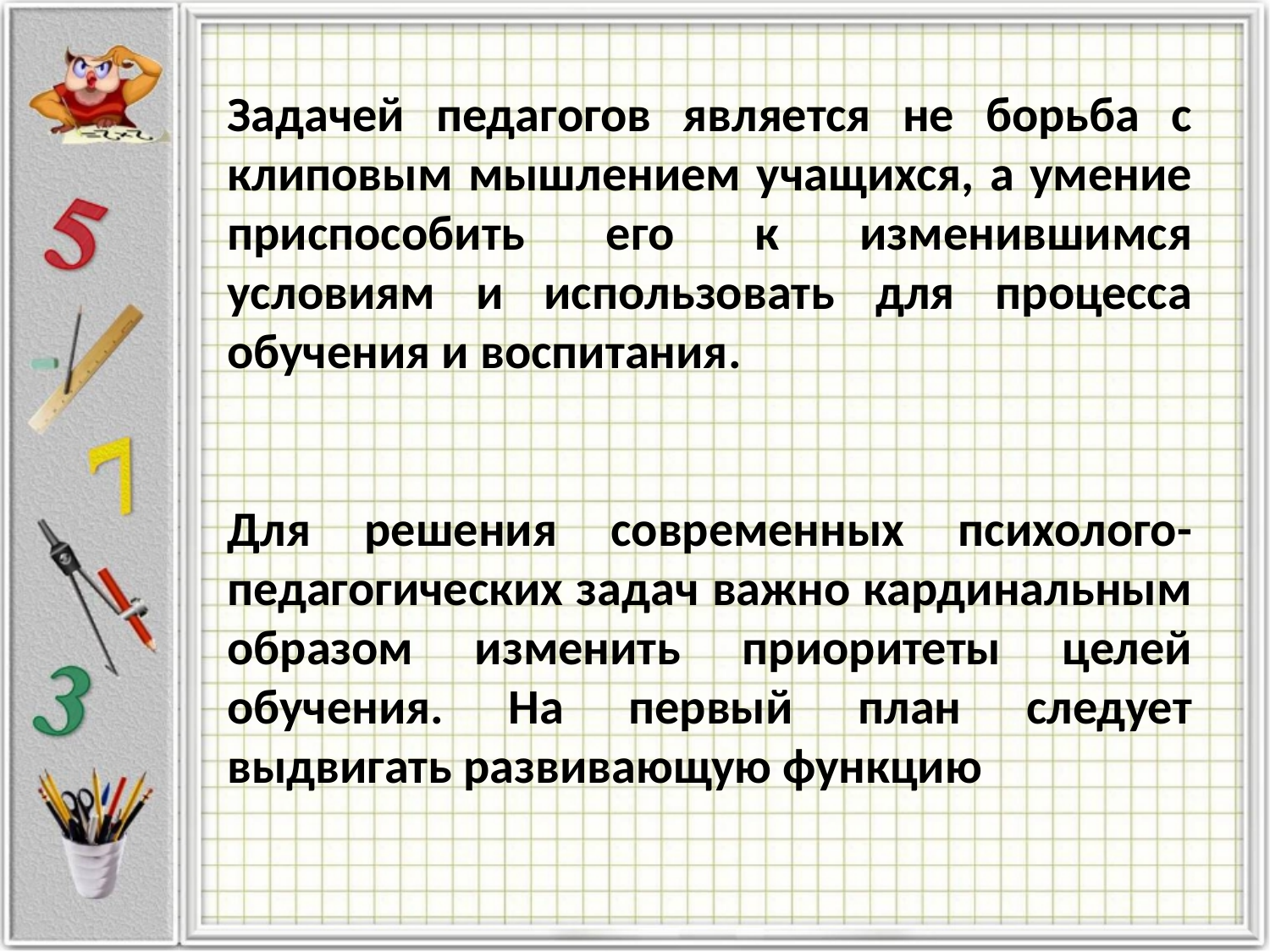

Задачей педагогов является не борьба с клиповым мышлением учащихся, а умение приспособить его к изменившимся условиям и использовать для процесса обучения и воспитания.

Для решения современных психолого-педагогических задач важно кардинальным образом изменить приоритеты целей обучения. На первый план следует выдвигать развивающую функцию